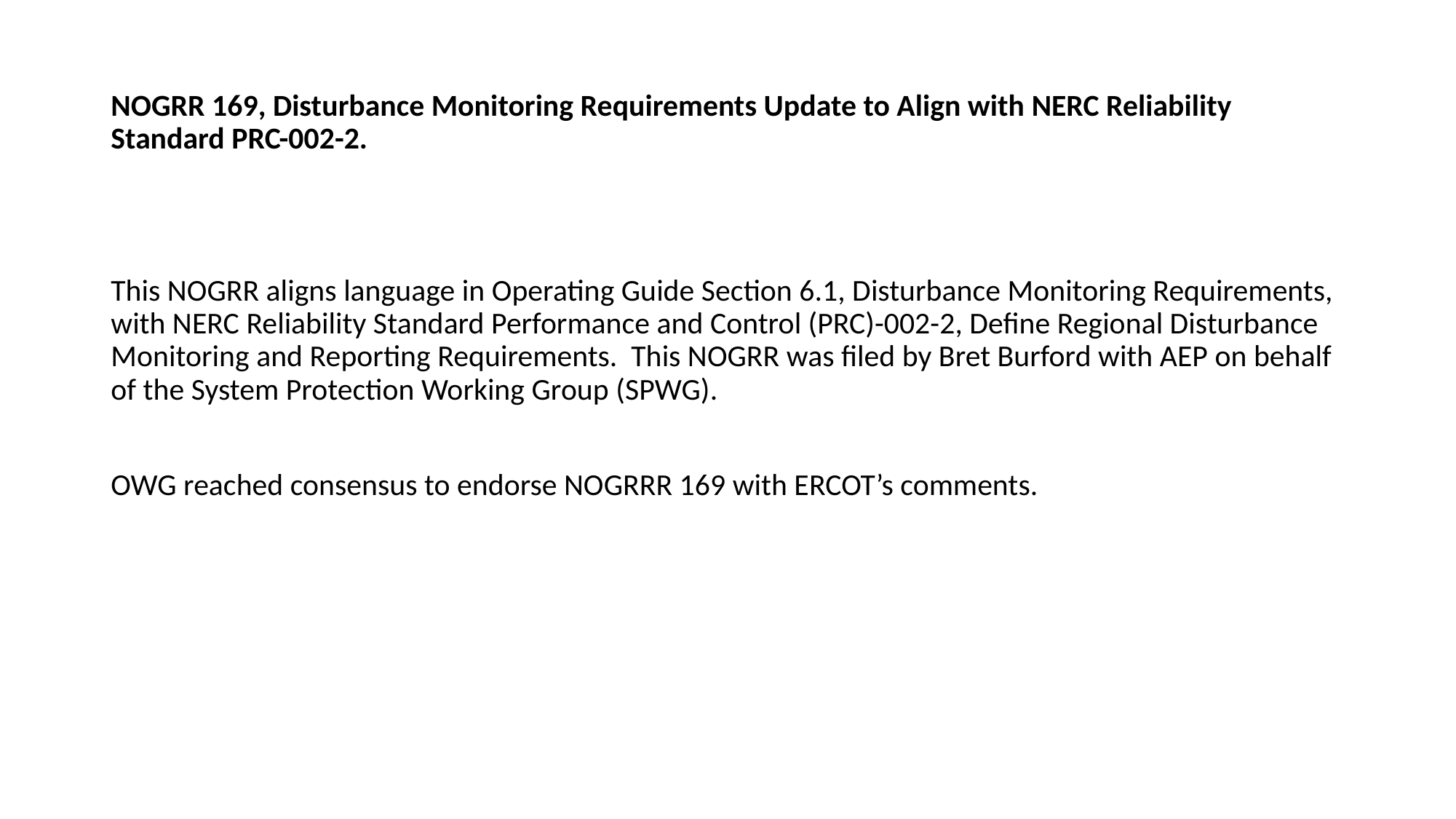

# NOGRR 169, Disturbance Monitoring Requirements Update to Align with NERC Reliability Standard PRC-002-2.

This NOGRR aligns language in Operating Guide Section 6.1, Disturbance Monitoring Requirements, with NERC Reliability Standard Performance and Control (PRC)-002-2, Define Regional Disturbance Monitoring and Reporting Requirements.  This NOGRR was filed by Bret Burford with AEP on behalf of the System Protection Working Group (SPWG).

OWG reached consensus to endorse NOGRRR 169 with ERCOT’s comments.